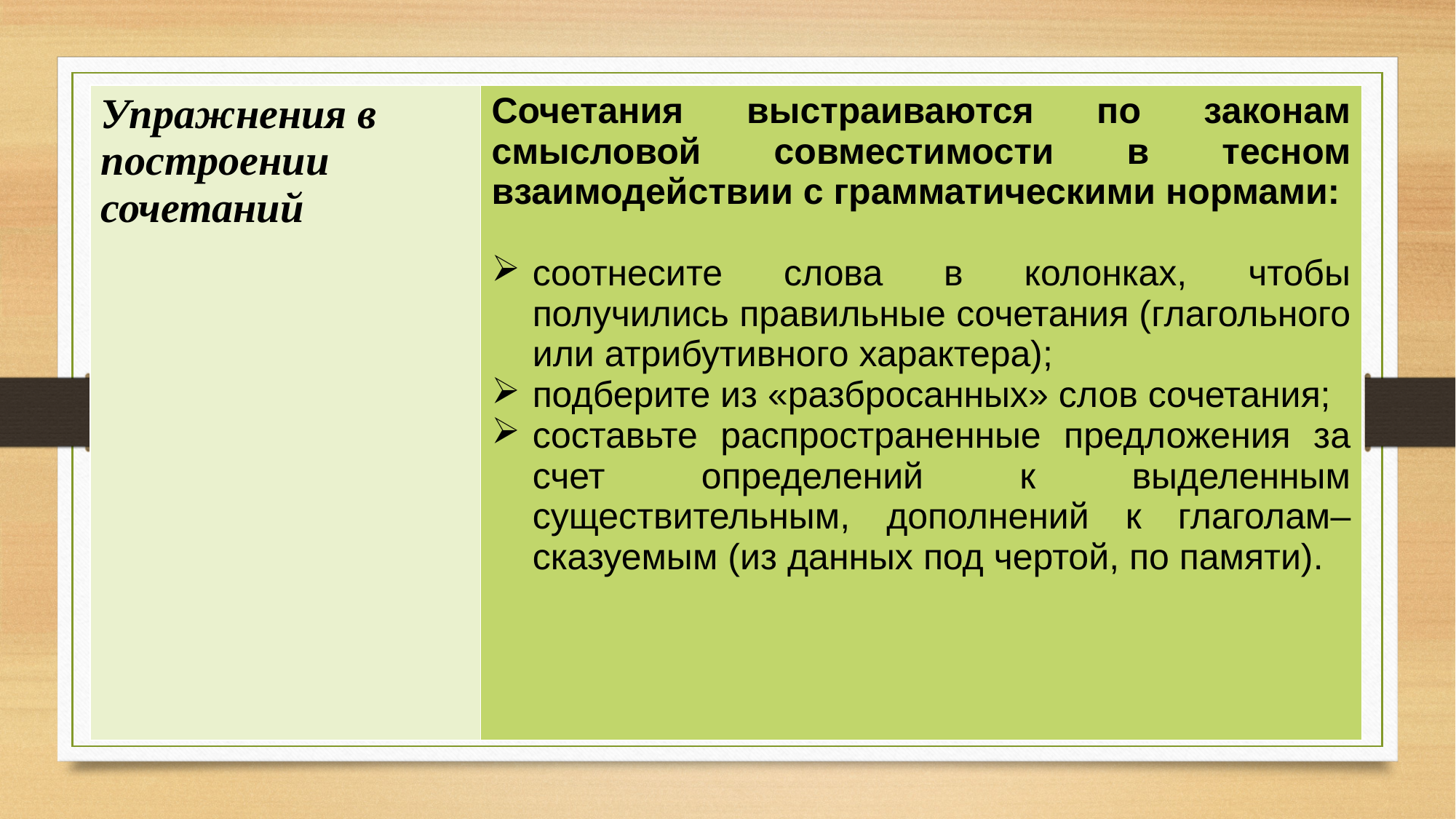

| Упражнения в построении сочетаний | Сочетания выстраиваются по законам смысловой совместимости в тесном взаимодействии с грамматическими нормами: соотнесите слова в колонках, чтобы получились правильные сочетания (глагольного или атрибутивного характера); подберите из «разбросанных» слов сочетания; составьте распространенные предложения за счет определений к выделенным существительным, дополнений к глаголам–сказуемым (из данных под чертой, по памяти). |
| --- | --- |